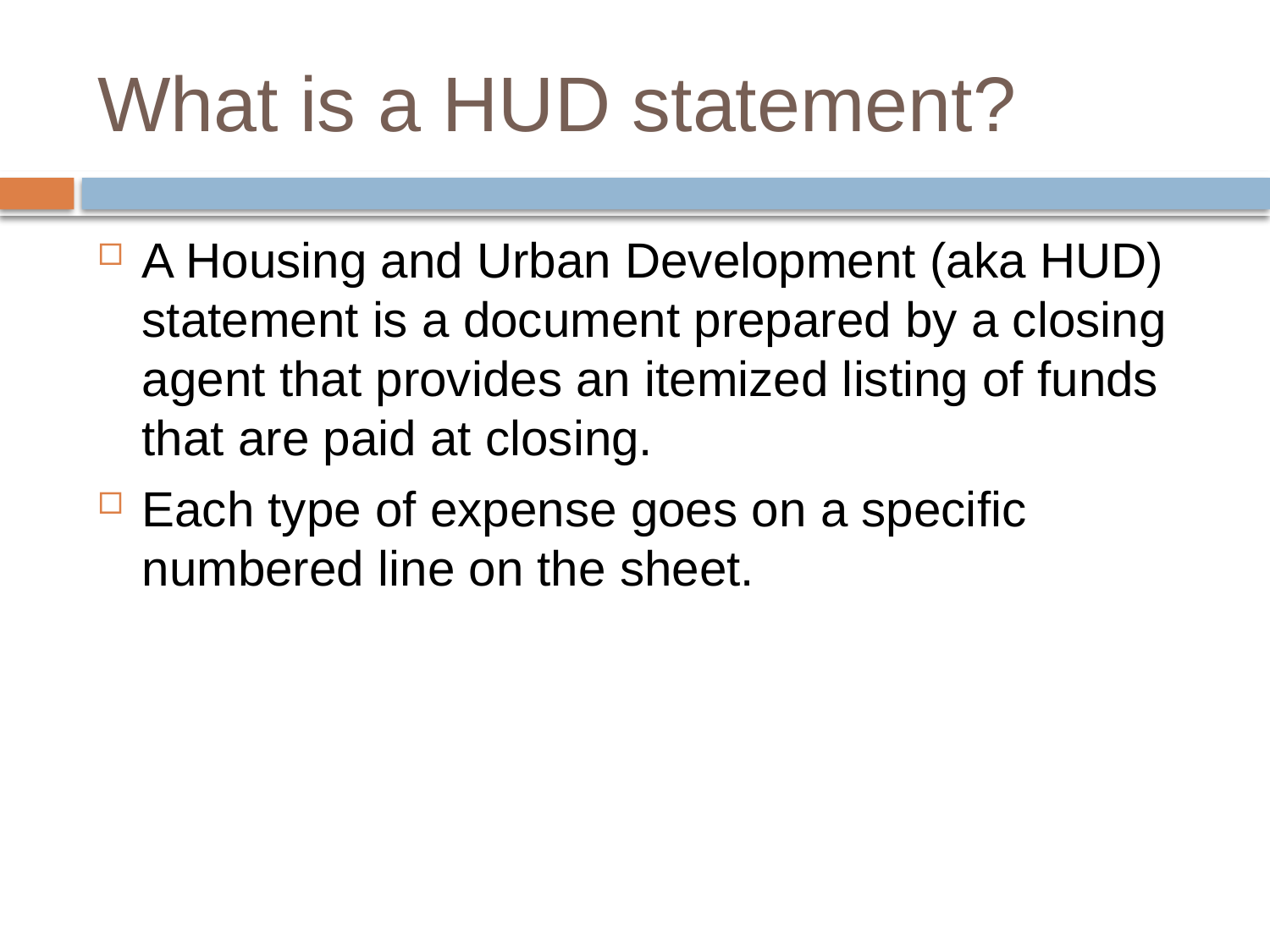

# What is a HUD statement?
A Housing and Urban Development (aka HUD) statement is a document prepared by a closing agent that provides an itemized listing of funds that are paid at closing.
Each type of expense goes on a specific numbered line on the sheet.